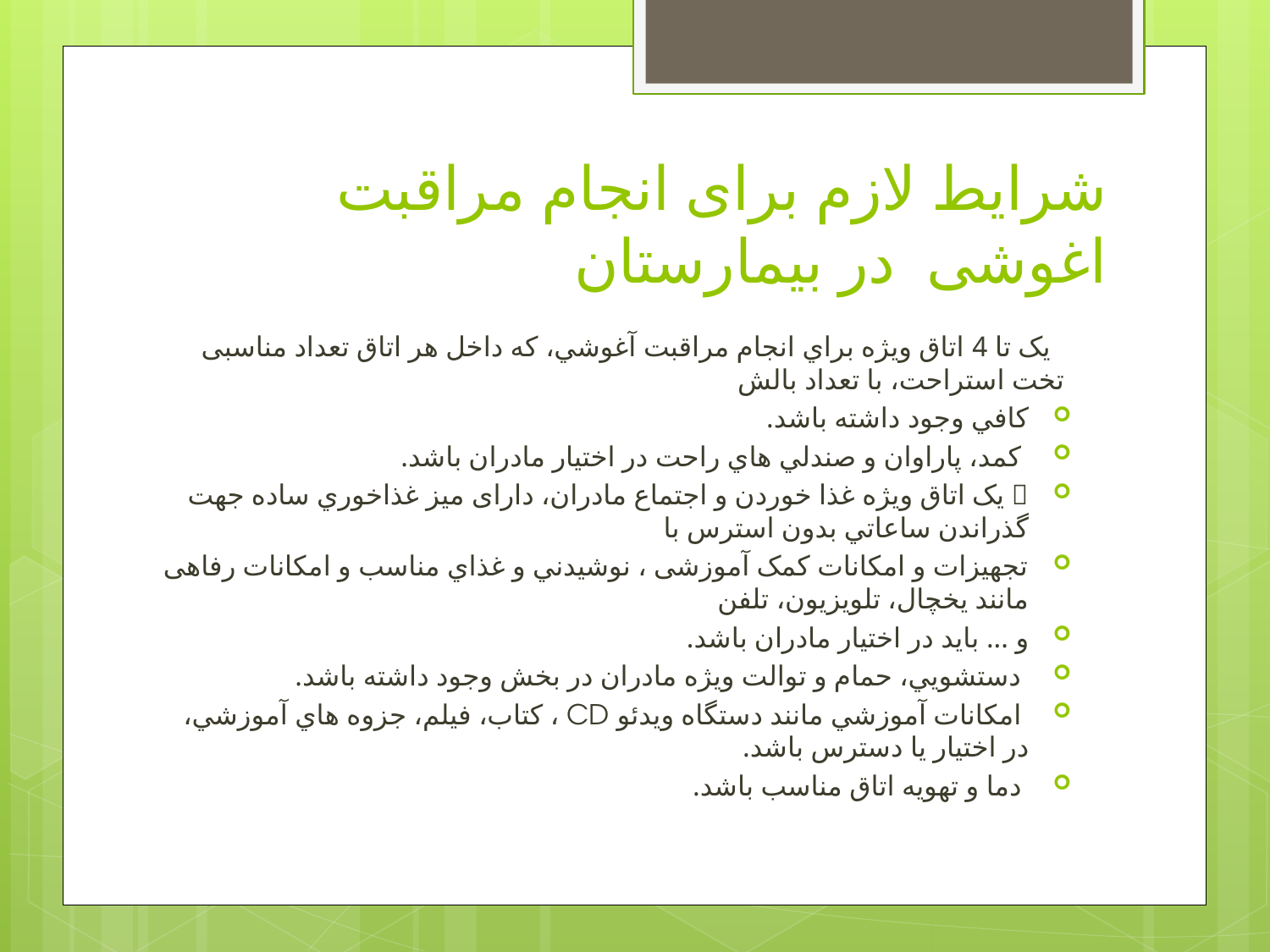

# شرایط لازم برای انجام مراقبت اغوشی  در بیمارستان
  يک تا 4 اتاق ويژه براي انجام مراقبت آغوشي، كه داخل هر اتاق تعداد مناسبی تخت استراحت، با تعداد بالش
کافي وجود داشته باشد.
 کمد، پاراوان و صندلي هاي راحت در اختيار مادران باشد.
 يک اتاق ويژه غذا خوردن و اجتماع مادران، دارای ميز غذاخوري ساده جهت گذراندن ساعاتي بدون استرس با
تجهیزات و امکانات کمک آموزشی ، نوشيدني و غذاي مناسب و امکانات رفاهی مانند یخچال، تلویزیون، تلفن
و ... بايد در اختيار مادران باشد.
 دستشويي، حمام و توالت ويژه مادران در بخش وجود داشته باشد.
 امكانات آموزشي مانند دستگاه ويدئو CD ، كتاب، فيلم، جزوه هاي آموزشي، در اختیار یا دسترس باشد.
 دما و تهويه اتاق مناسب باشد.